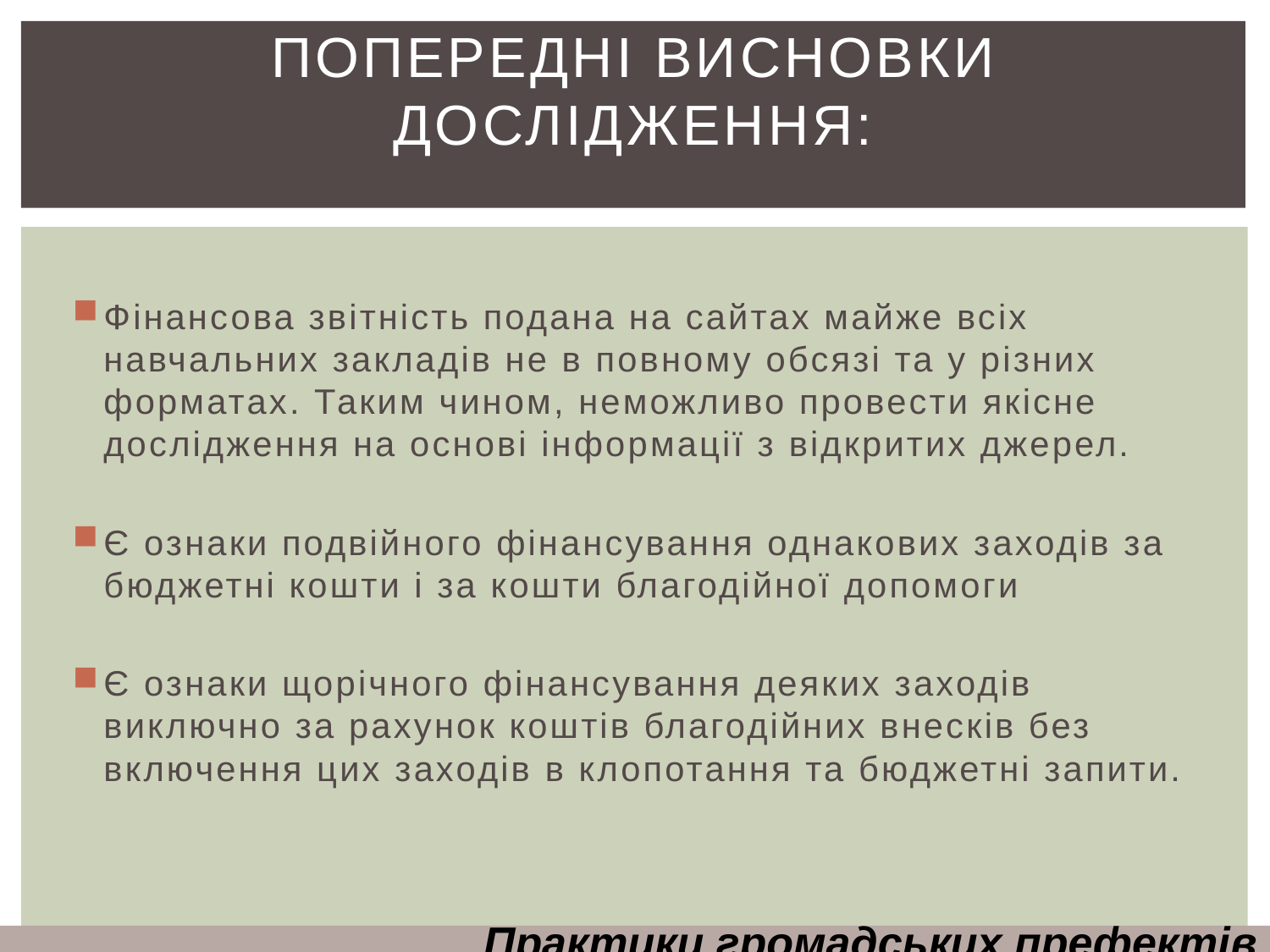

# Попередні висновки дослідження:

Фінансова звітність подана на сайтах майже всіх навчальних закладів не в повному обсязі та у різних форматах. Таким чином, неможливо провести якісне дослідження на основі інформації з відкритих джерел.

Є ознаки подвійного фінансування однакових заходів за бюджетні кошти і за кошти благодійної допомоги

Є ознаки щорічного фінансування деяких заходів виключно за рахунок коштів благодійних внесків без включення цих заходів в клопотання та бюджетні запити.

Практики громадських префектів